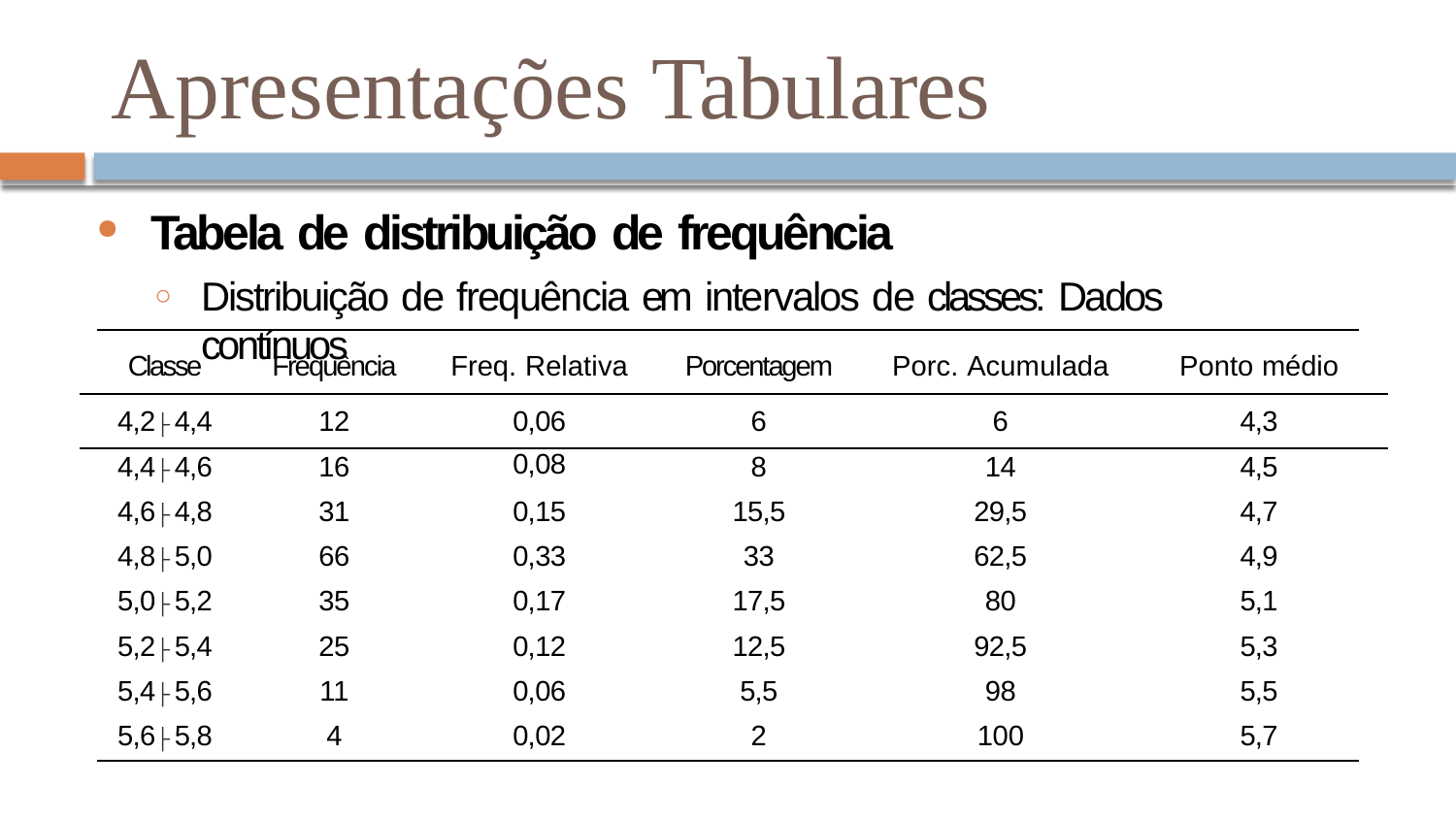

# Apresentações Tabulares
Tabela de distribuição de frequência
Distribuição de frequência em intervalos de classes: Dados contínuos

|  | Classe | Frequência | Freq. Relativa | Porcentagem | Porc. Acumulada | Ponto médio |  |
| --- | --- | --- | --- | --- | --- | --- | --- |
|  | 4,2├ 4,4 | 12 | 0,06 | 6 | 6 | 4,3 |  |
|  | 4,4├ 4,6 | 16 | 0,08 | 8 | 14 | 4,5 |  |
|  | 4,6├ 4,8 | 31 | 0,15 | 15,5 | 29,5 | 4,7 |  |
|  | 4,8├ 5,0 | 66 | 0,33 | 33 | 62,5 | 4,9 |  |
|  | 5,0├ 5,2 | 35 | 0,17 | 17,5 | 80 | 5,1 |  |
|  | 5,2├ 5,4 | 25 | 0,12 | 12,5 | 92,5 | 5,3 |  |
|  | 5,4├ 5,6 | 11 | 0,06 | 5,5 | 98 | 5,5 |  |
|  | 5,6├ 5,8 | 4 | 0,02 | 2 | 100 | 5,7 |  |